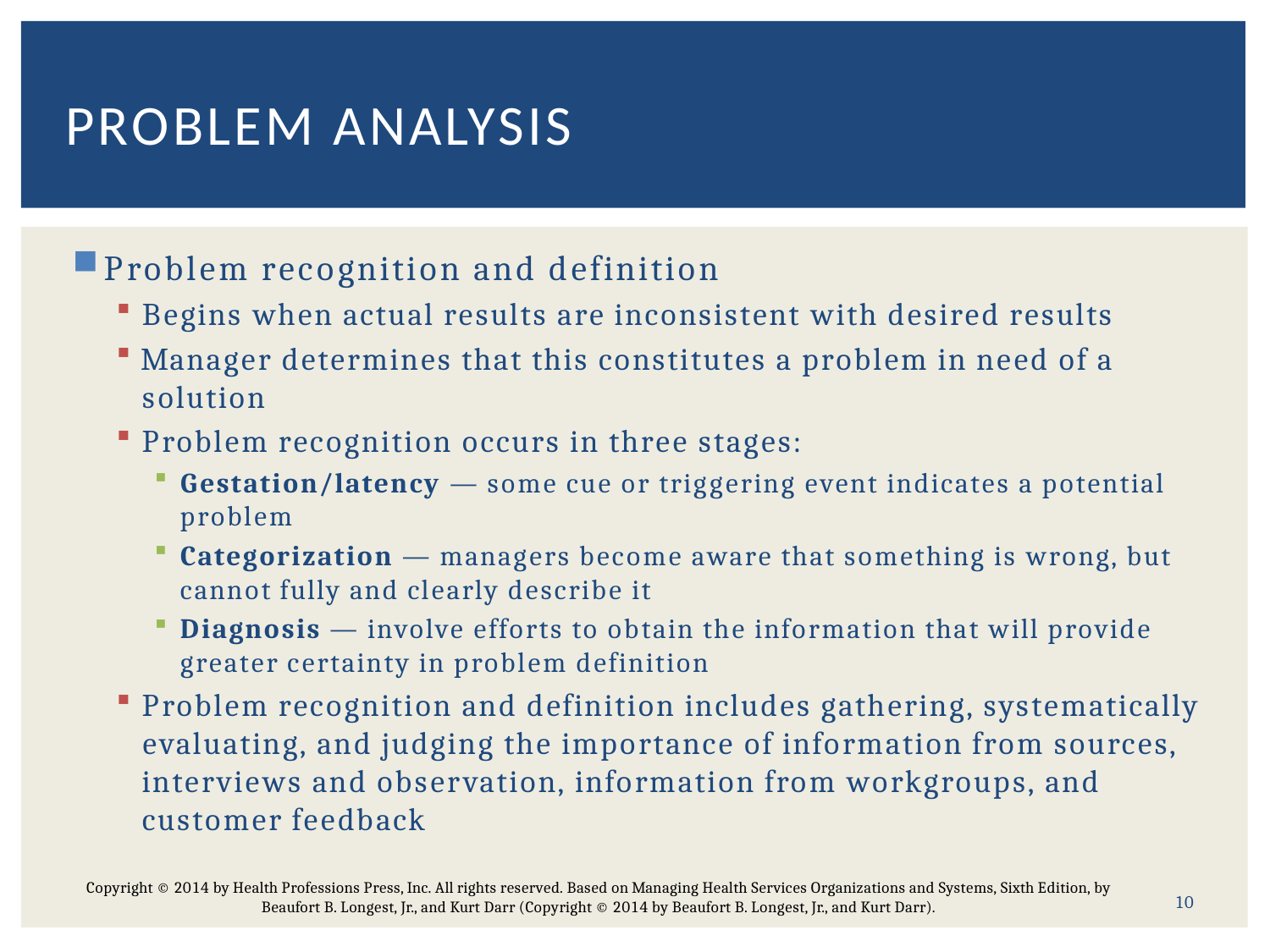

# Problem analysis
Problem recognition and definition
Begins when actual results are inconsistent with desired results
Manager determines that this constitutes a problem in need of a solution
Problem recognition occurs in three stages:
Gestation/latency — some cue or trig­gering event indicates a potential problem
Categorization — managers become aware that something is wrong, but cannot fully and clearly describe it
Diagnosis — involve efforts to obtain the information that will provide greater certainty in problem definition
Problem recognition and definition includes gathering, systematically evaluating, and judging the importance of information from sources, interviews and obser­vation, information from workgroups, and customer feedback

10